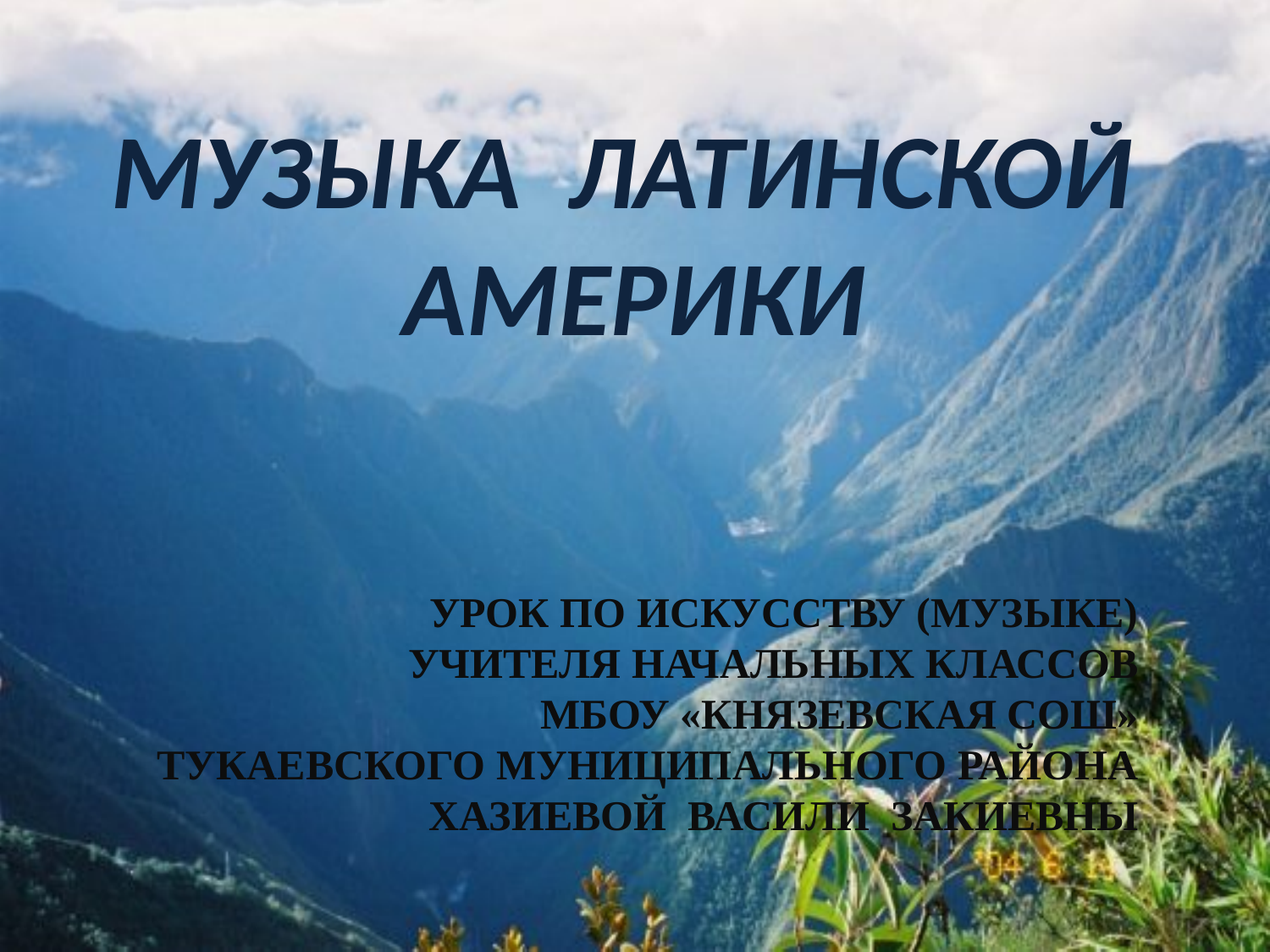

Музыка  Латинской
 Америки

Урок по искусству (музыке)
Учителя начальных классов
МБОУ «Князевская СОШ»
Тукаевского муниципального района
Хазиевой  Васили  Закиевны